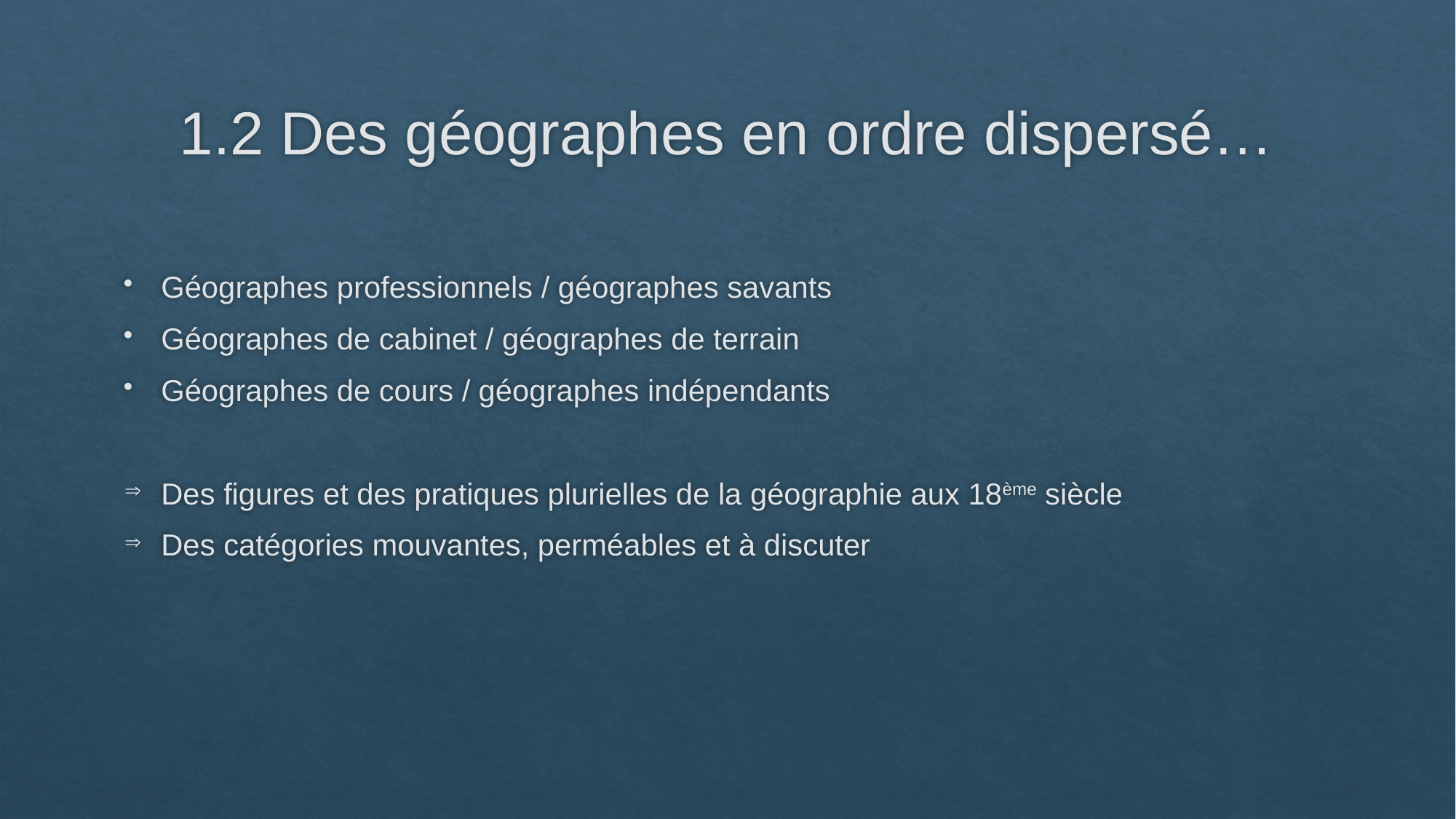

# 1.2 Des géographes en ordre dispersé…
Géographes professionnels / géographes savants
Géographes de cabinet / géographes de terrain
Géographes de cours / géographes indépendants

Des figures et des pratiques plurielles de la géographie aux 18ème siècle
Des catégories mouvantes, perméables et à discuter